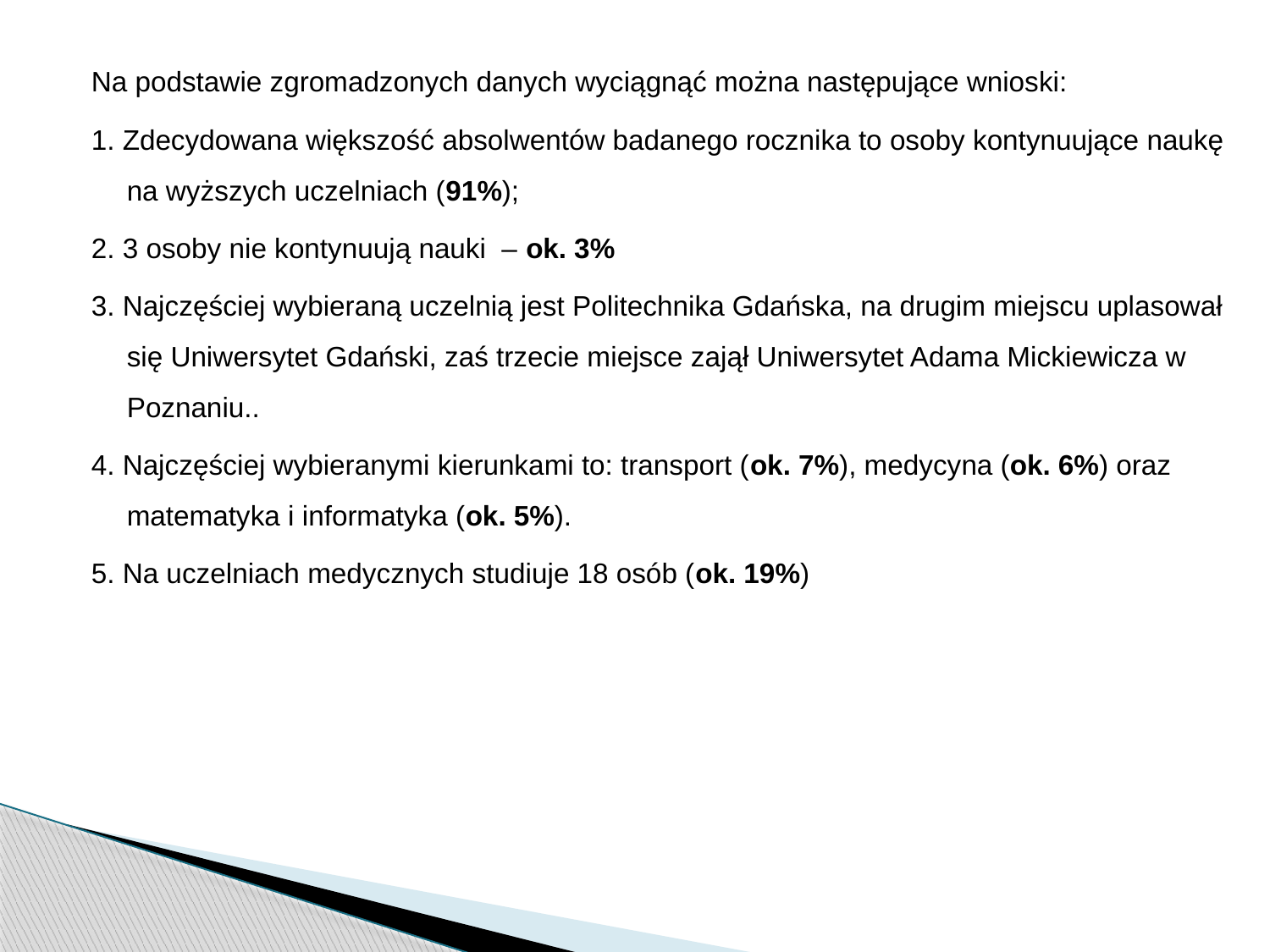

Na podstawie zgromadzonych danych wyciągnąć można następujące wnioski:
1. Zdecydowana większość absolwentów badanego rocznika to osoby kontynuujące naukę na wyższych uczelniach (91%);
2. 3 osoby nie kontynuują nauki  – ok. 3%
3. Najczęściej wybieraną uczelnią jest Politechnika Gdańska, na drugim miejscu uplasował się Uniwersytet Gdański, zaś trzecie miejsce zajął Uniwersytet Adama Mickiewicza w Poznaniu..
4. Najczęściej wybieranymi kierunkami to: transport (ok. 7%), medycyna (ok. 6%) oraz matematyka i informatyka (ok. 5%).
5. Na uczelniach medycznych studiuje 18 osób (ok. 19%)